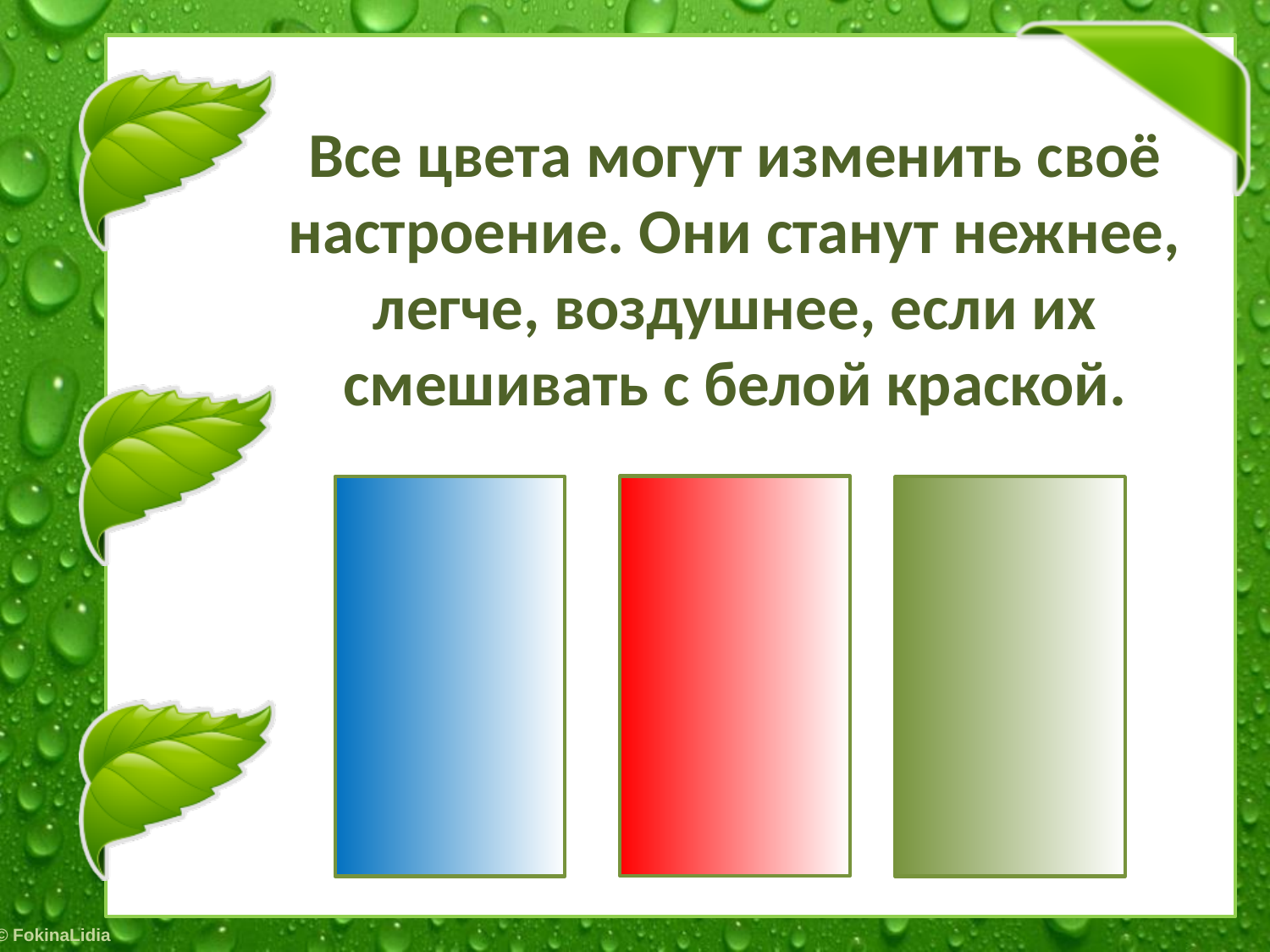

Все цвета могут изменить своё настроение. Они станут нежнее, легче, воздушнее, если их смешивать с белой краской.